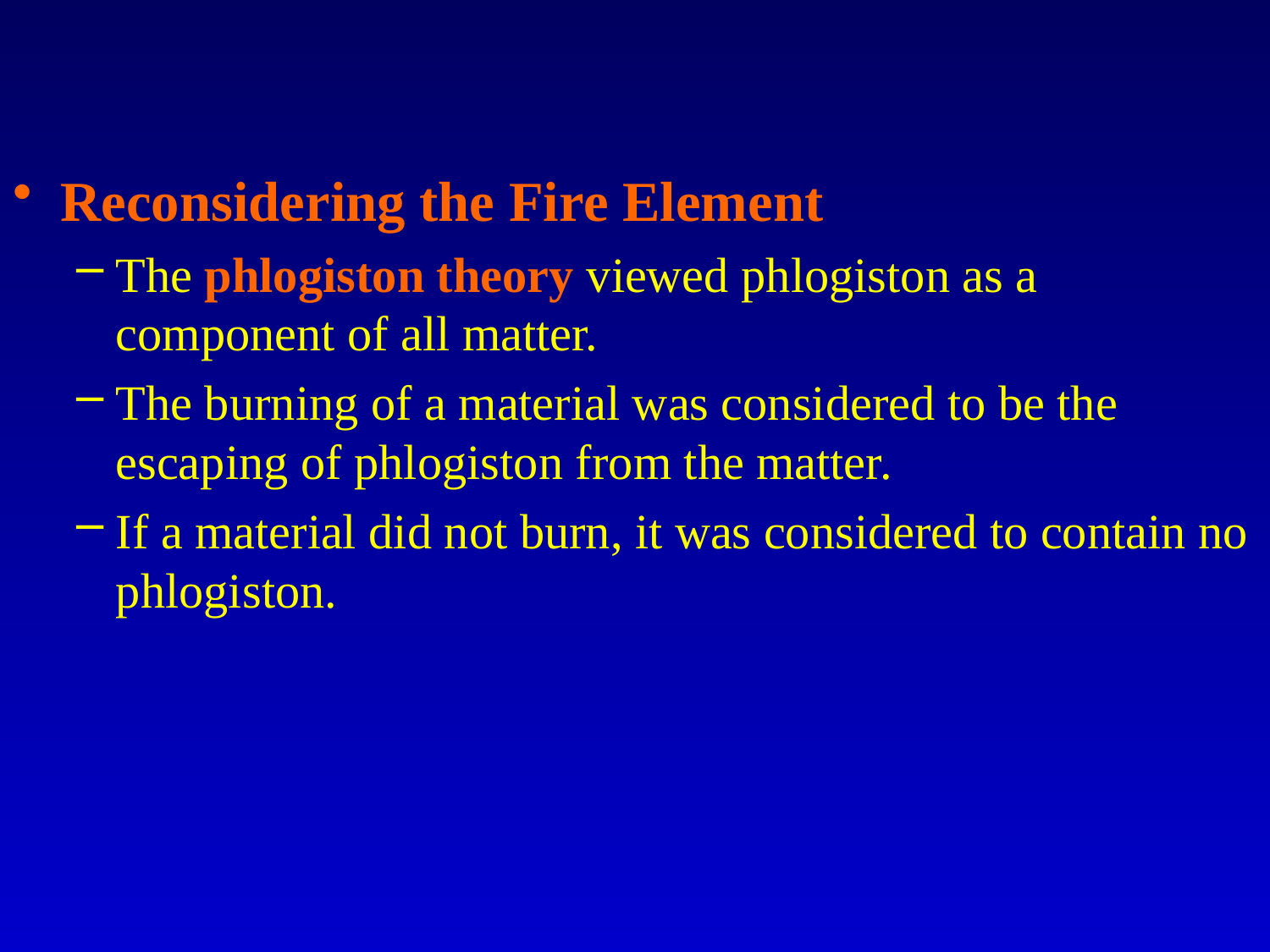

Reconsidering the Fire Element
The phlogiston theory viewed phlogiston as a component of all matter.
The burning of a material was considered to be the escaping of phlogiston from the matter.
If a material did not burn, it was considered to contain no phlogiston.